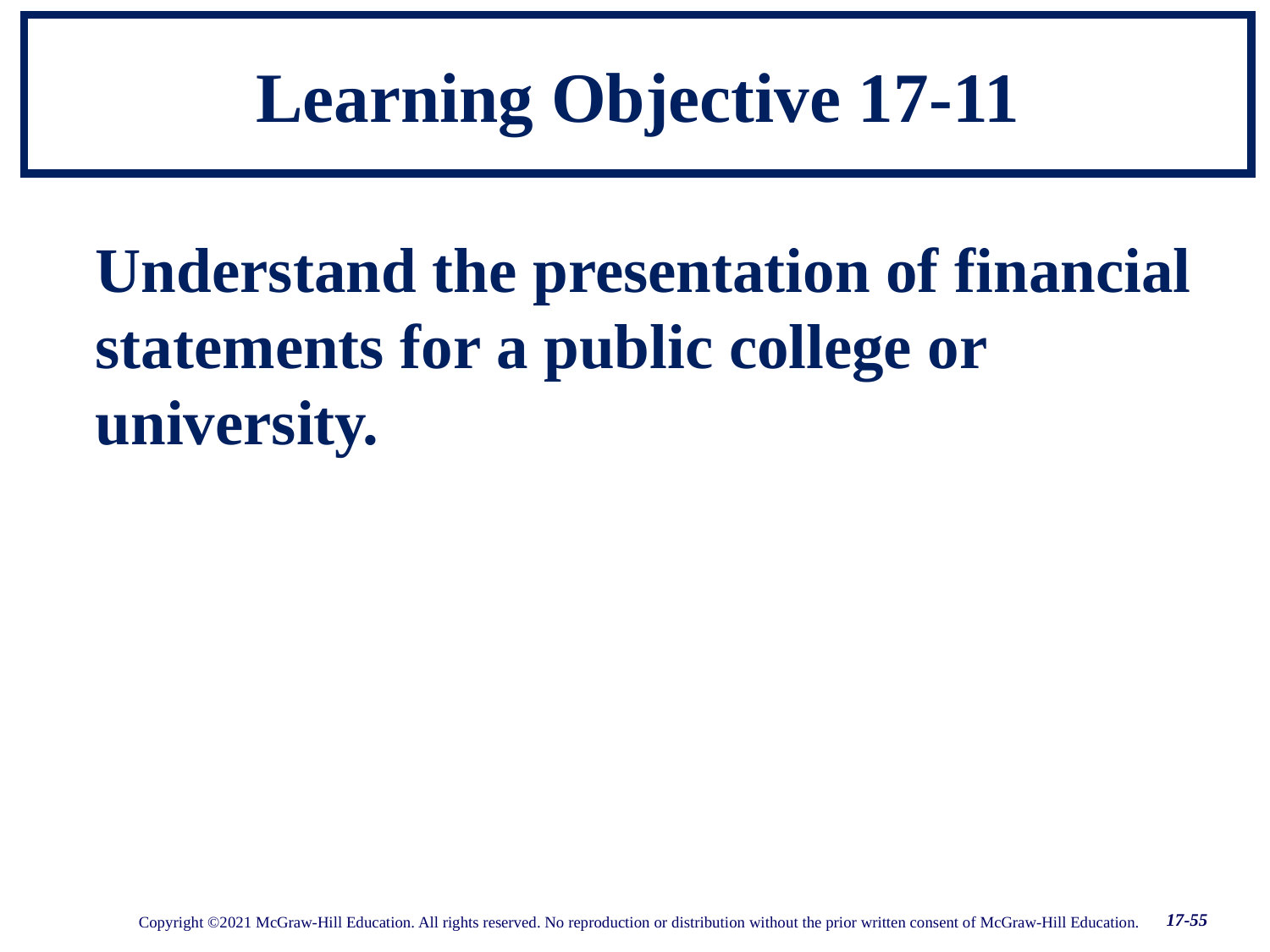

# Learning Objective 17-11
Understand the presentation of financial statements for a public college or university.

17-55
Copyright ©2021 McGraw-Hill Education. All rights reserved. No reproduction or distribution without the prior written consent of McGraw-Hill Education.